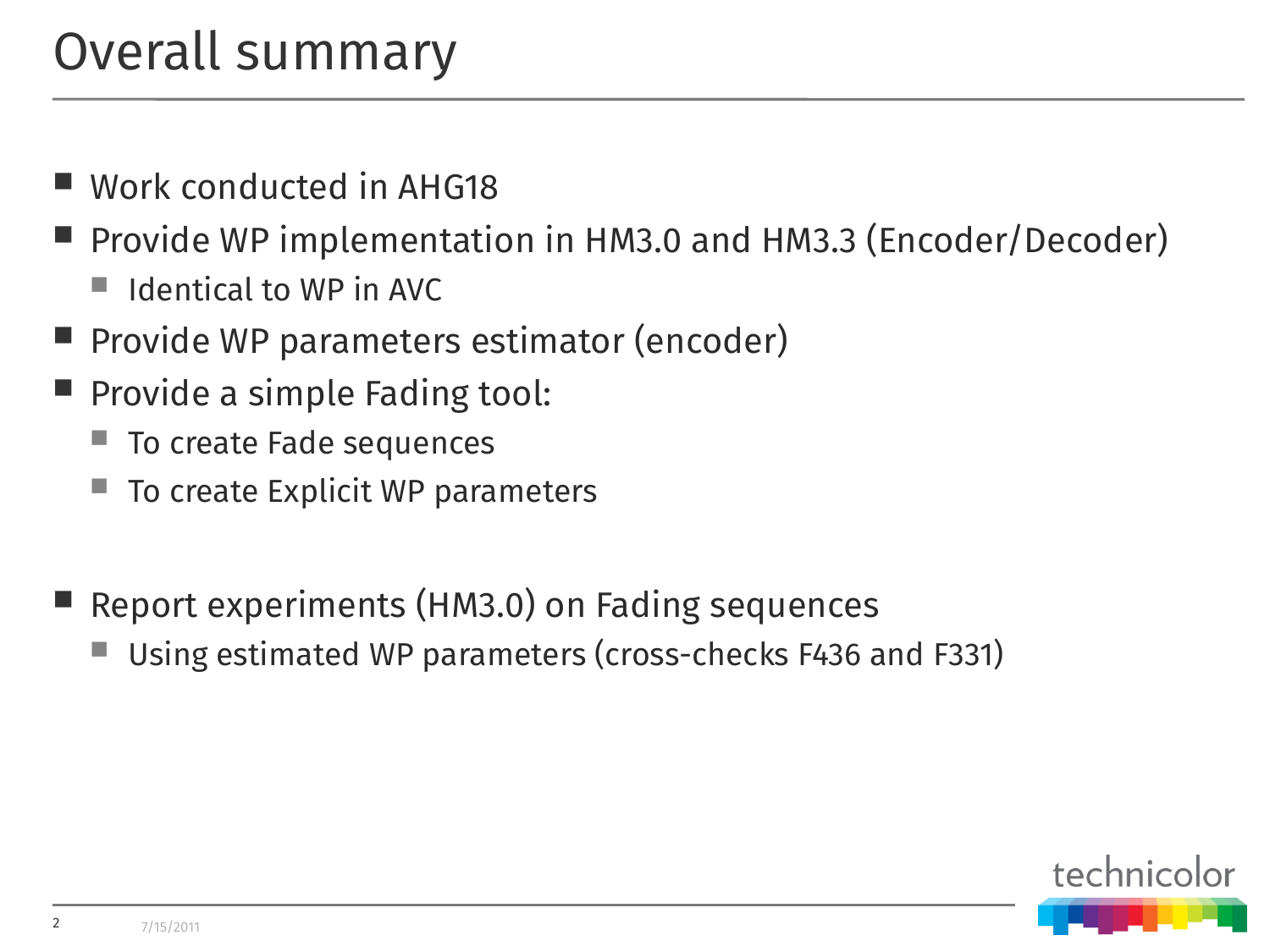

# Overall summary

Work conducted in AHG18
Provide WP implementation in HM3.0 and HM3.3 (Encoder/Decoder)
Identical to WP in AVC
Provide WP parameters estimator (encoder)
Provide a simple Fading tool:
To create Fade sequences
To create Explicit WP parameters

Report experiments (HM3.0) on Fading sequences
Using estimated WP parameters (cross-checks F436 and F331)
7/15/2011
2